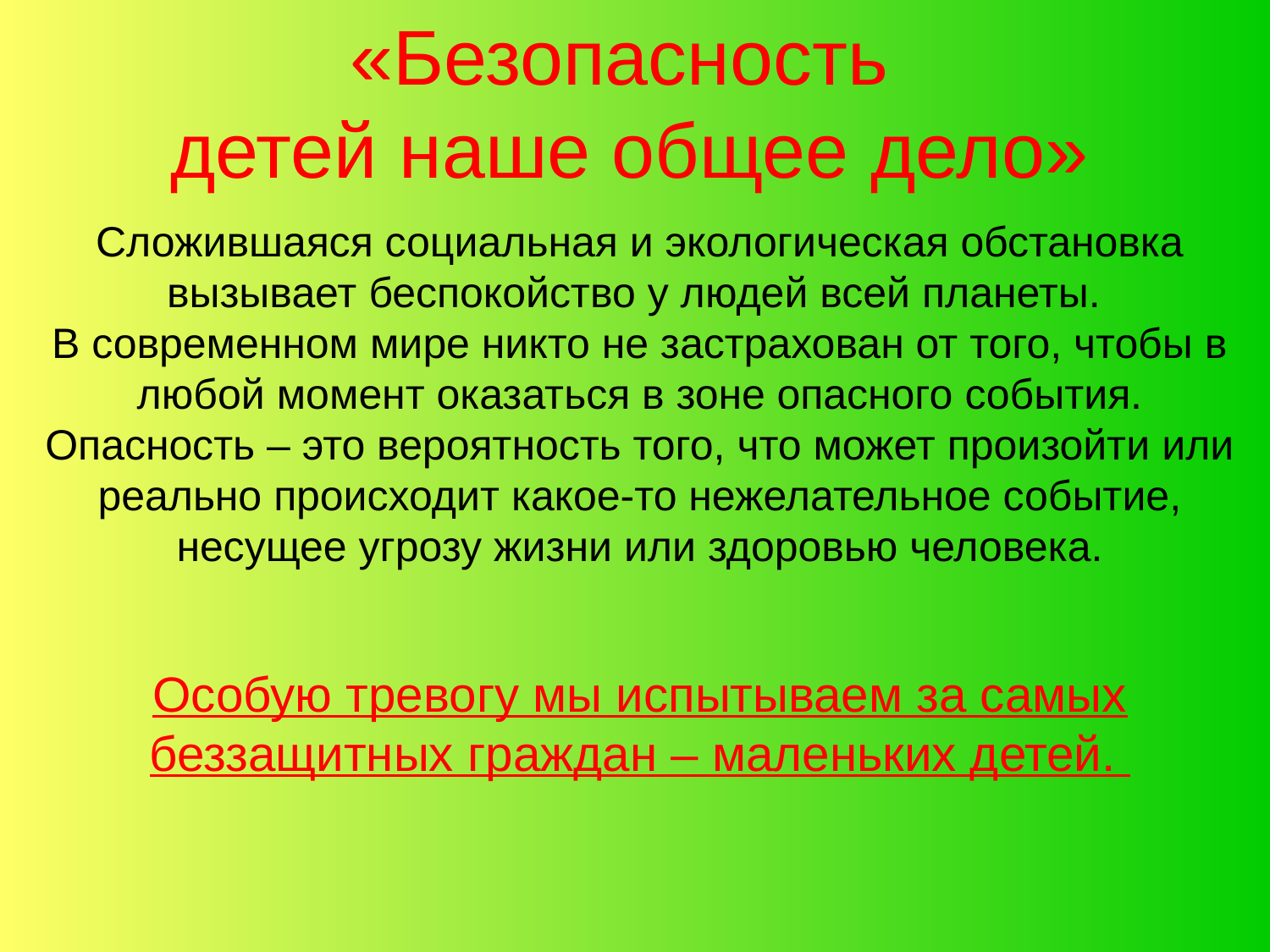

«Безопасность
детей наше общее дело»
Сложившаяся социальная и экологическая обстановка вызывает беспокойство у людей всей планеты.
В современном мире никто не застрахован от того, чтобы в любой момент оказаться в зоне опасного события. Опасность – это вероятность того, что может произойти или реально происходит какое-то нежелательное событие, несущее угрозу жизни или здоровью человека.

Особую тревогу мы испытываем за самых беззащитных граждан – маленьких детей.